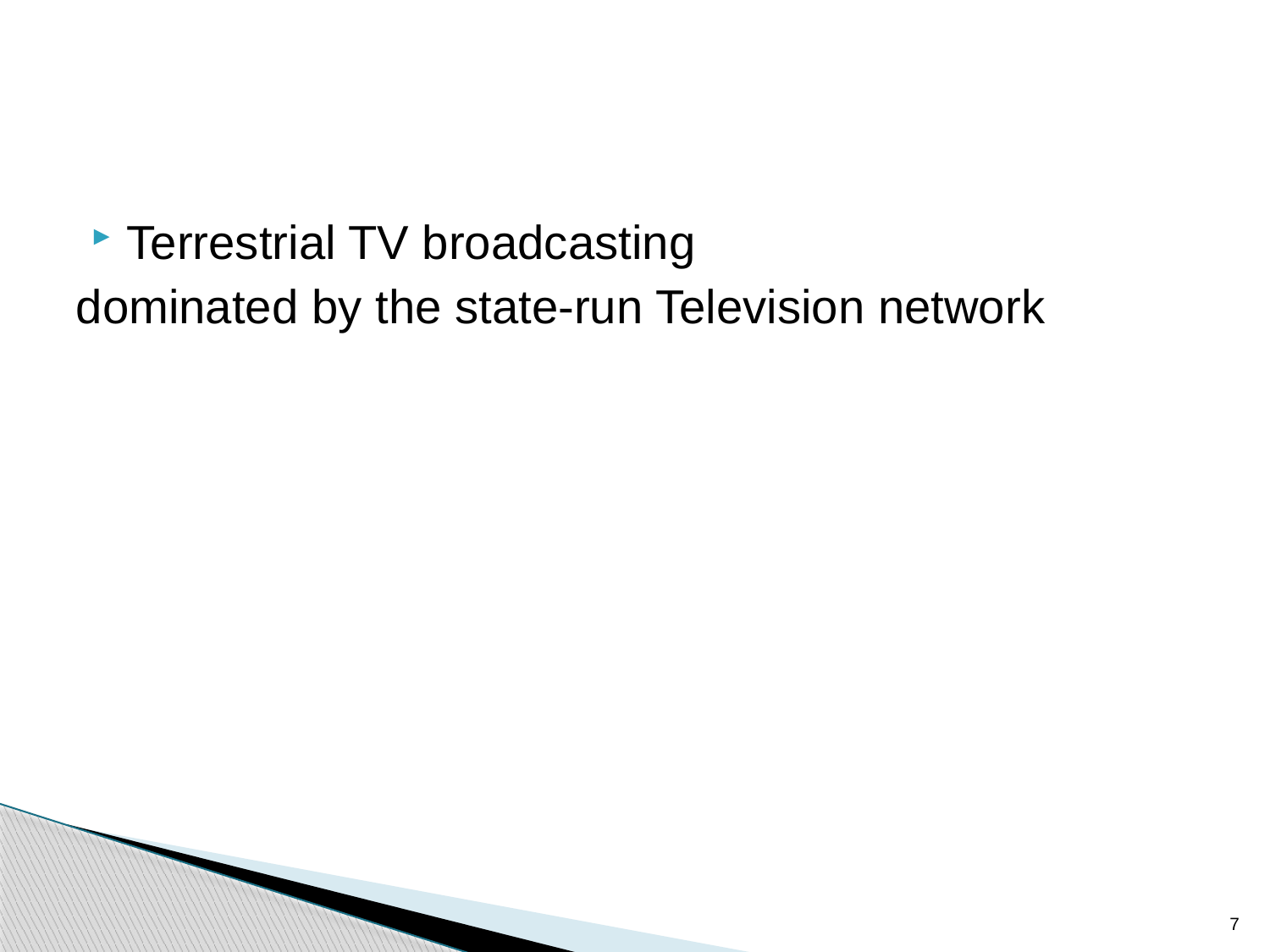

#
Terrestrial TV broadcasting
dominated by the state-run Television network
7